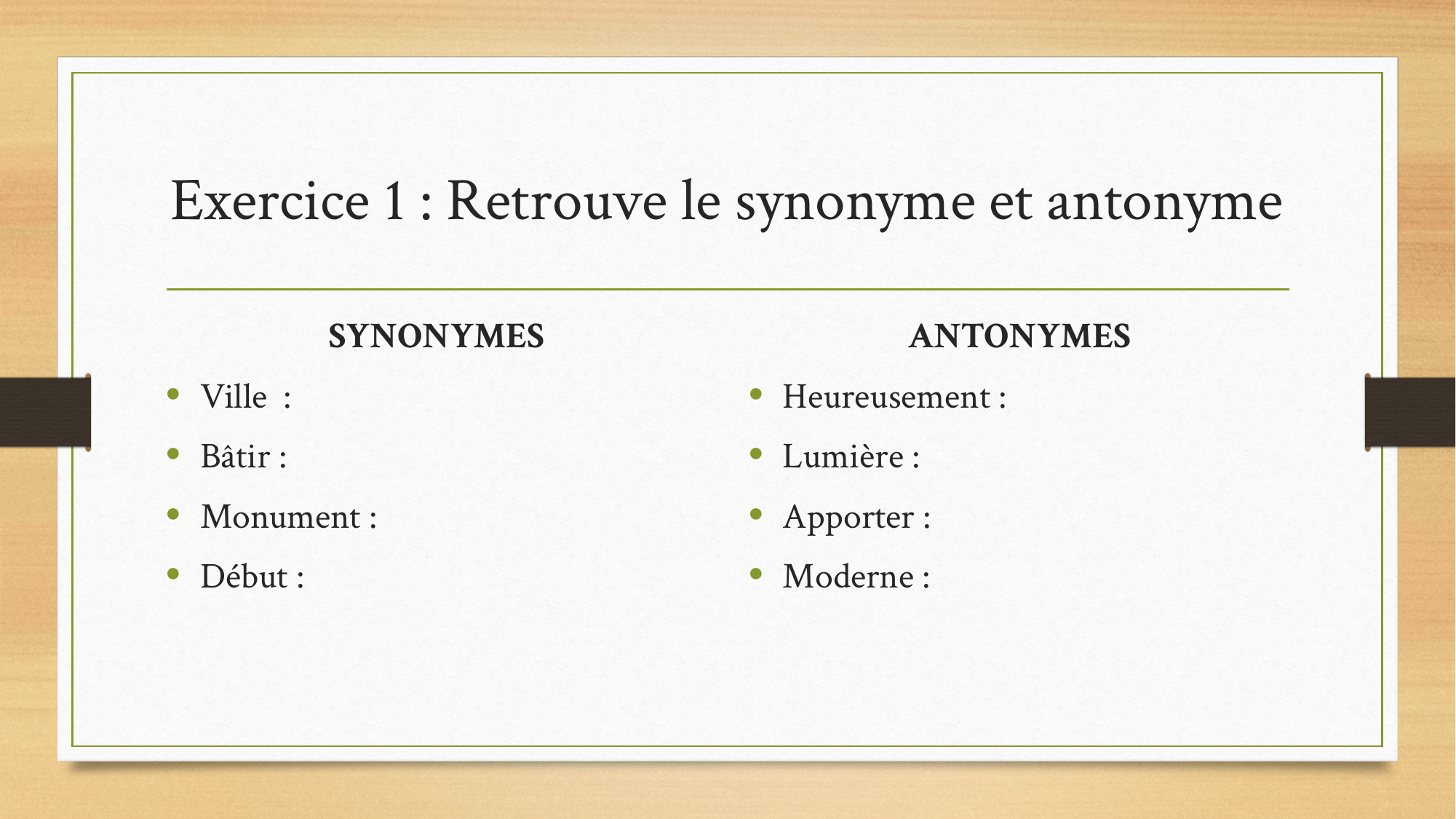

# Exercice 1 : Retrouve le synonyme et antonyme
SYNONYMES
Ville  :
Bâtir :
Monument :
Début :

ANTONYMES
Heureusement :
Lumière :
Apporter :
Moderne :